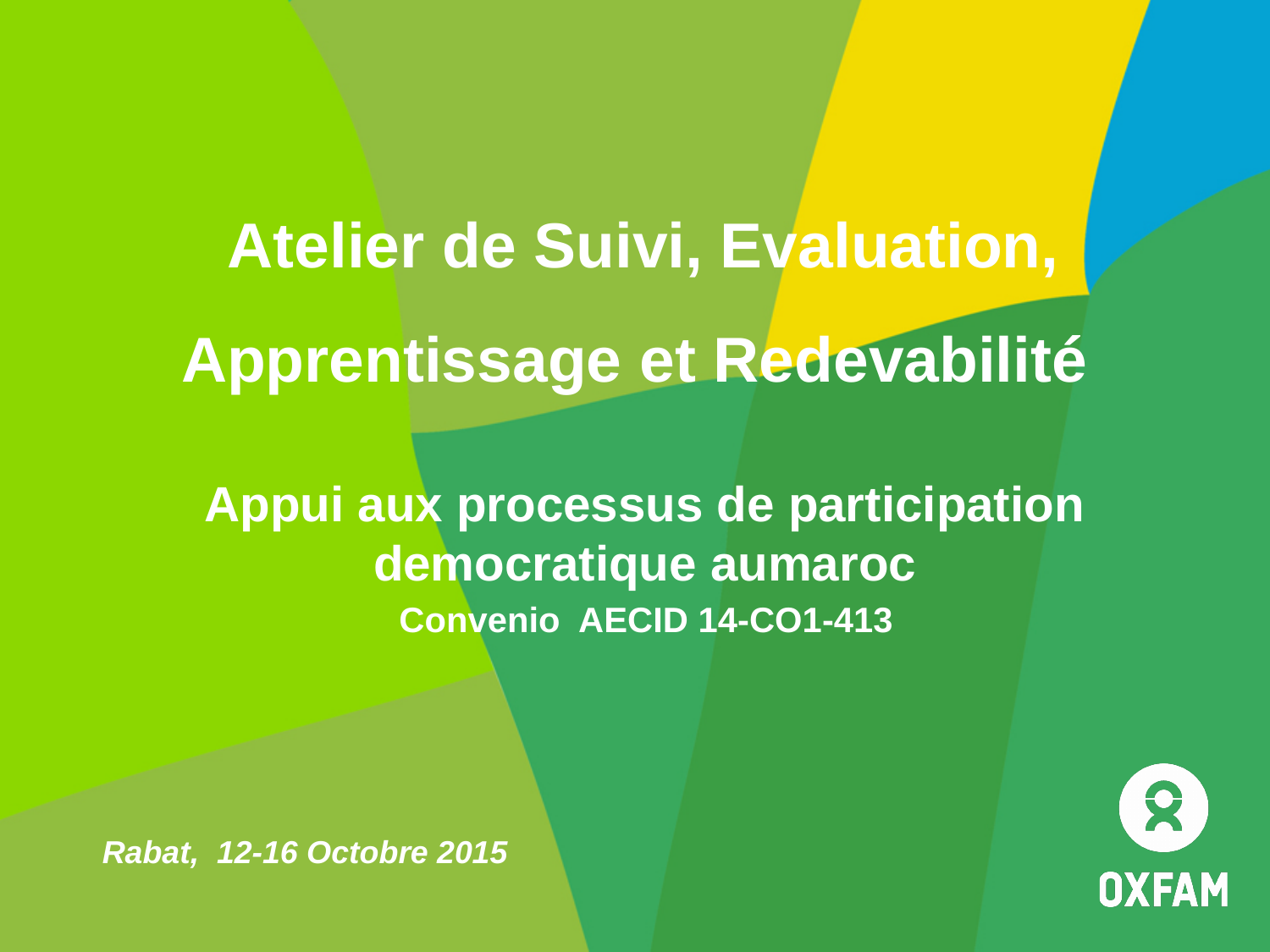

# Atelier de Suivi, Evaluation, Apprentissage et Redevabilité
Appui aux processus de participation democratique aumaroc
 Convenio  AECID 14-CO1-413
Rabat,  12-16 Octobre 2015